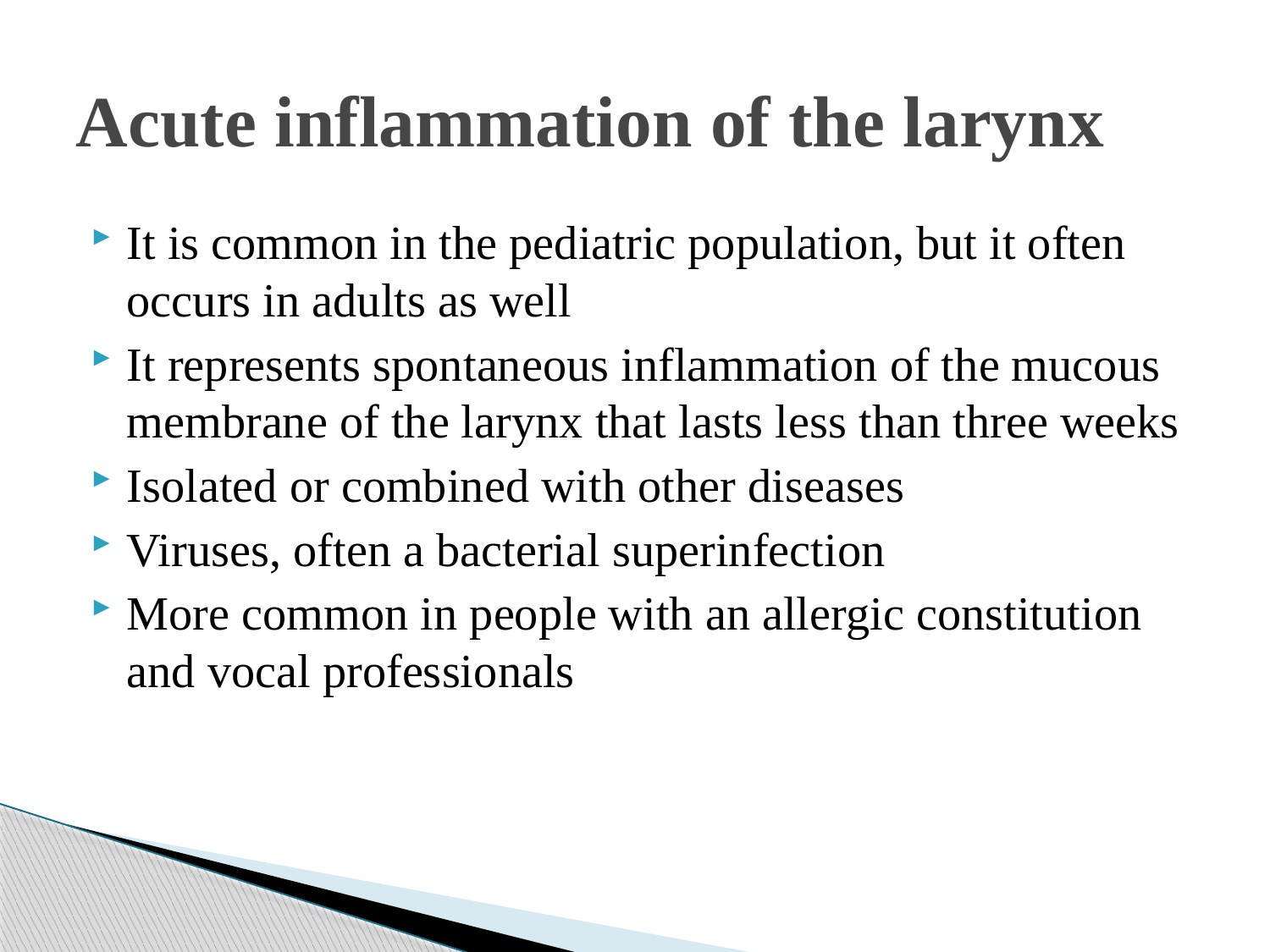

# Acute inflammation of the larynx
It is common in the pediatric population, but it often occurs in adults as well
It represents spontaneous inflammation of the mucous membrane of the larynx that lasts less than three weeks
Isolated or combined with other diseases
Viruses, often a bacterial superinfection
More common in people with an allergic constitution and vocal professionals